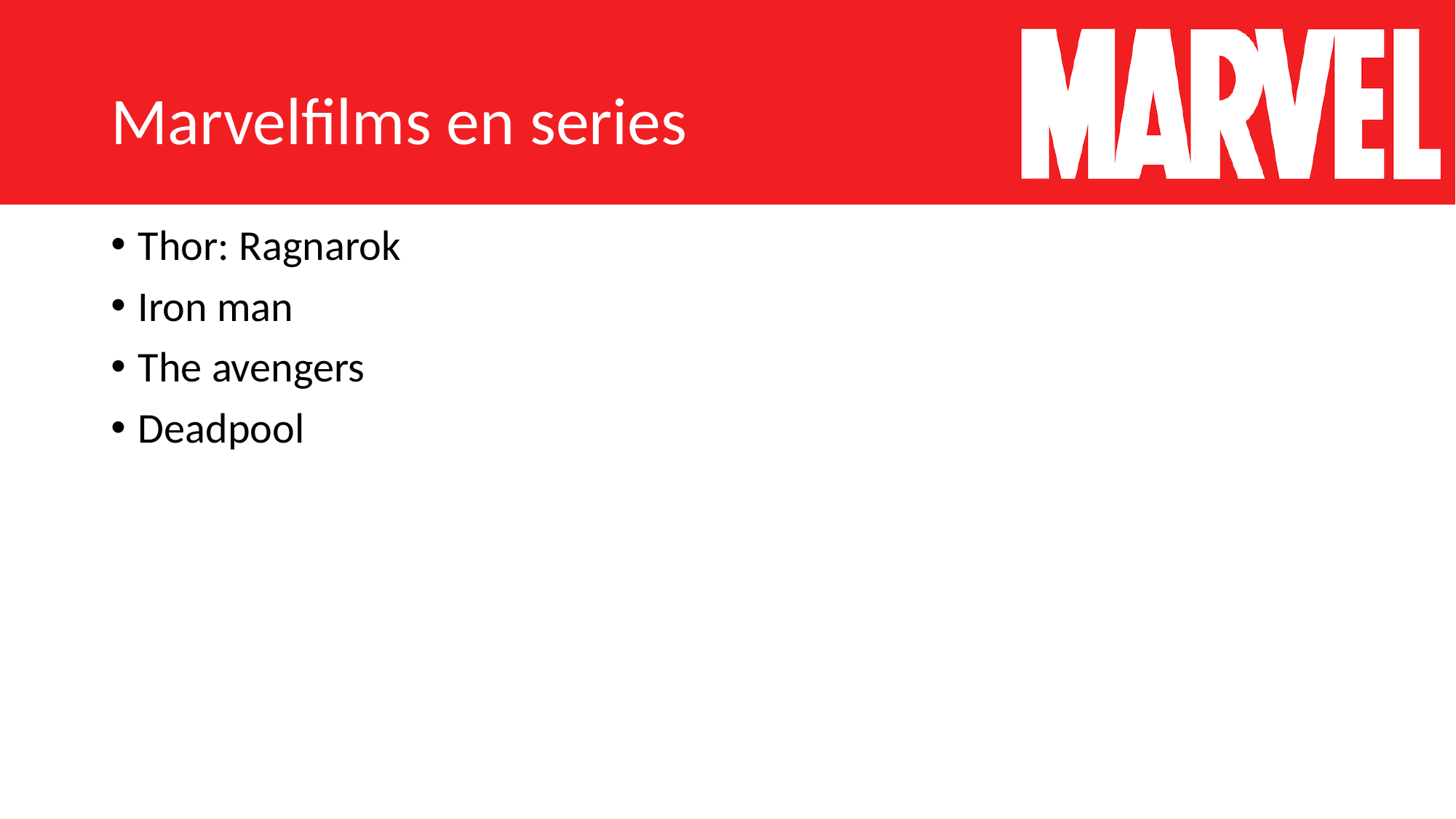

# Marvelfilms en series
Thor: Ragnarok
Iron man
The avengers
Deadpool